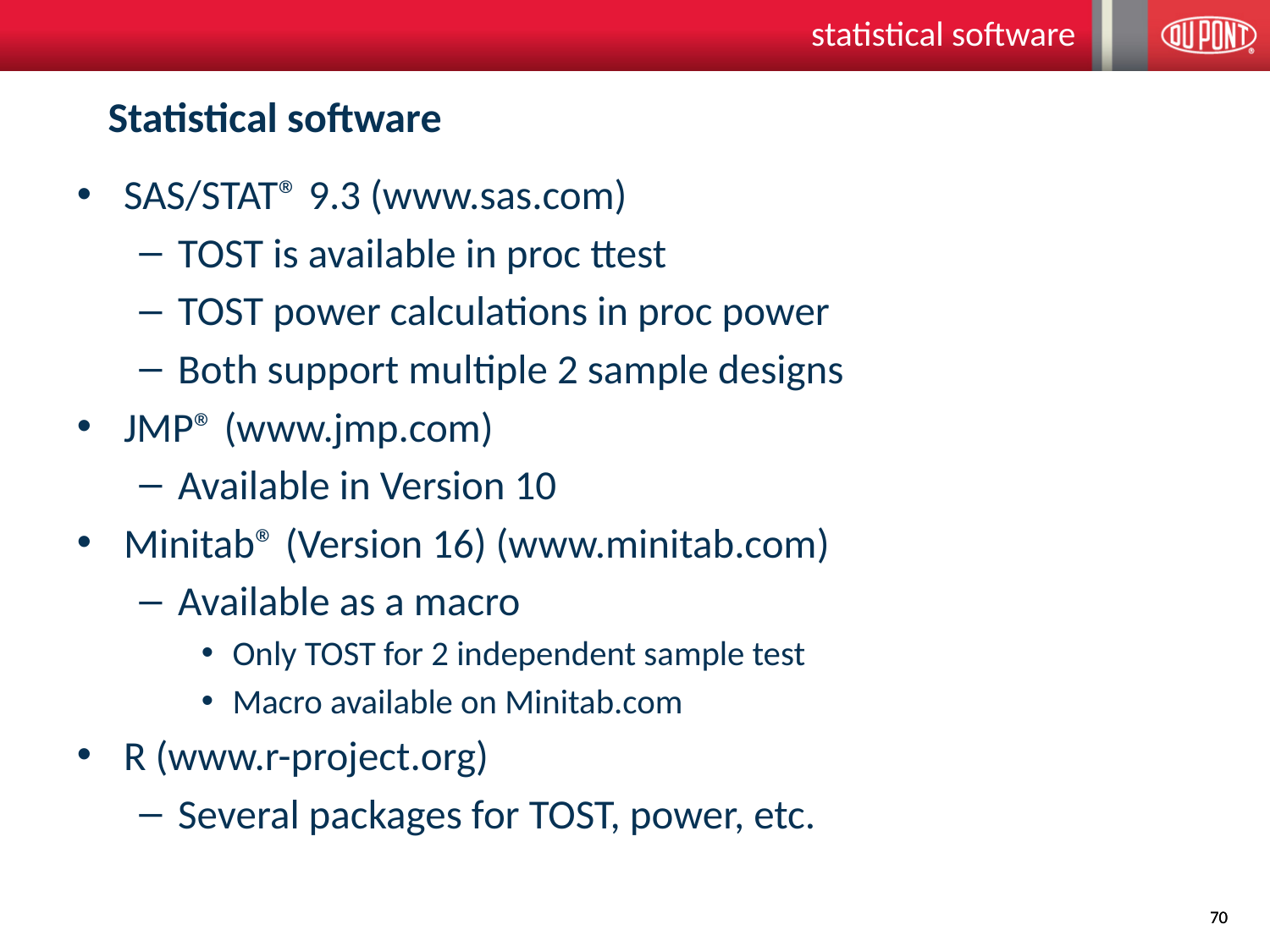

statistical software
# Statistical software
SAS/STAT® 9.3 (www.sas.com)
TOST is available in proc ttest
TOST power calculations in proc power
Both support multiple 2 sample designs
JMP® (www.jmp.com)
Available in Version 10
Minitab® (Version 16) (www.minitab.com)
Available as a macro
Only TOST for 2 independent sample test
Macro available on Minitab.com
R (www.r-project.org)
Several packages for TOST, power, etc.